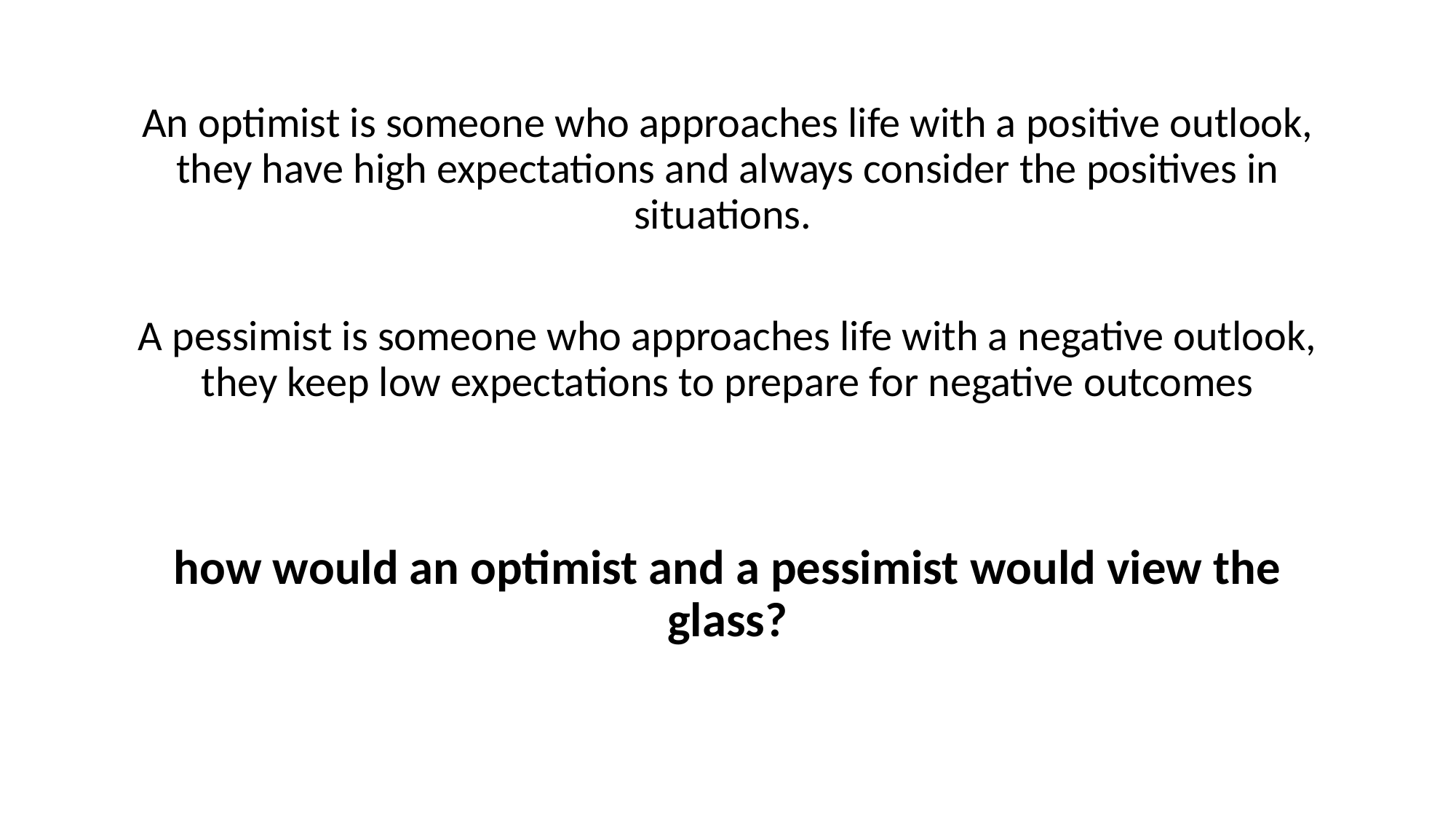

An optimist is someone who approaches life with a positive outlook, they have high expectations and always consider the positives in situations.

A pessimist is someone who approaches life with a negative outlook, they keep low expectations to prepare for negative outcomes

how would an optimist and a pessimist would view the glass?